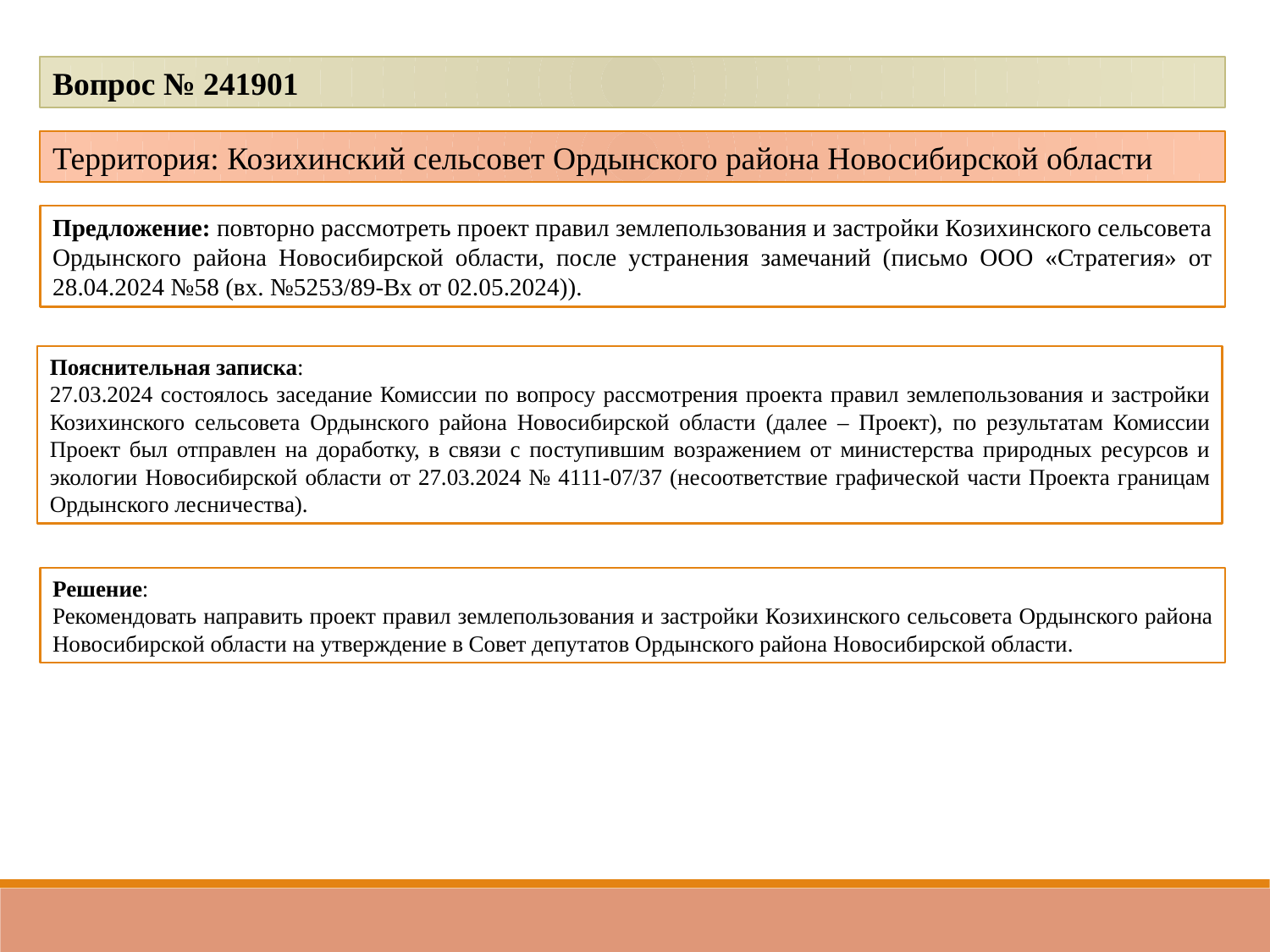

Вопрос № 241901
Территория: Козихинский сельсовет Ордынского района Новосибирской области
Предложение: повторно рассмотреть проект правил землепользования и застройки Козихинского сельсовета Ордынского района Новосибирской области, после устранения замечаний (письмо ООО «Стратегия» от 28.04.2024 №58 (вх. №5253/89-Вх от 02.05.2024)).

Пояснительная записка:
27.03.2024 состоялось заседание Комиссии по вопросу рассмотрения проекта правил землепользования и застройки Козихинского сельсовета Ордынского района Новосибирской области (далее – Проект), по результатам Комиссии Проект был отправлен на доработку, в связи с поступившим возражением от министерства природных ресурсов и экологии Новосибирской области от 27.03.2024 № 4111-07/37 (несоответствие графической части Проекта границам Ордынского лесничества).
Решение:
Рекомендовать направить проект правил землепользования и застройки Козихинского сельсовета Ордынского района Новосибирской области на утверждение в Совет депутатов Ордынского района Новосибирской области.